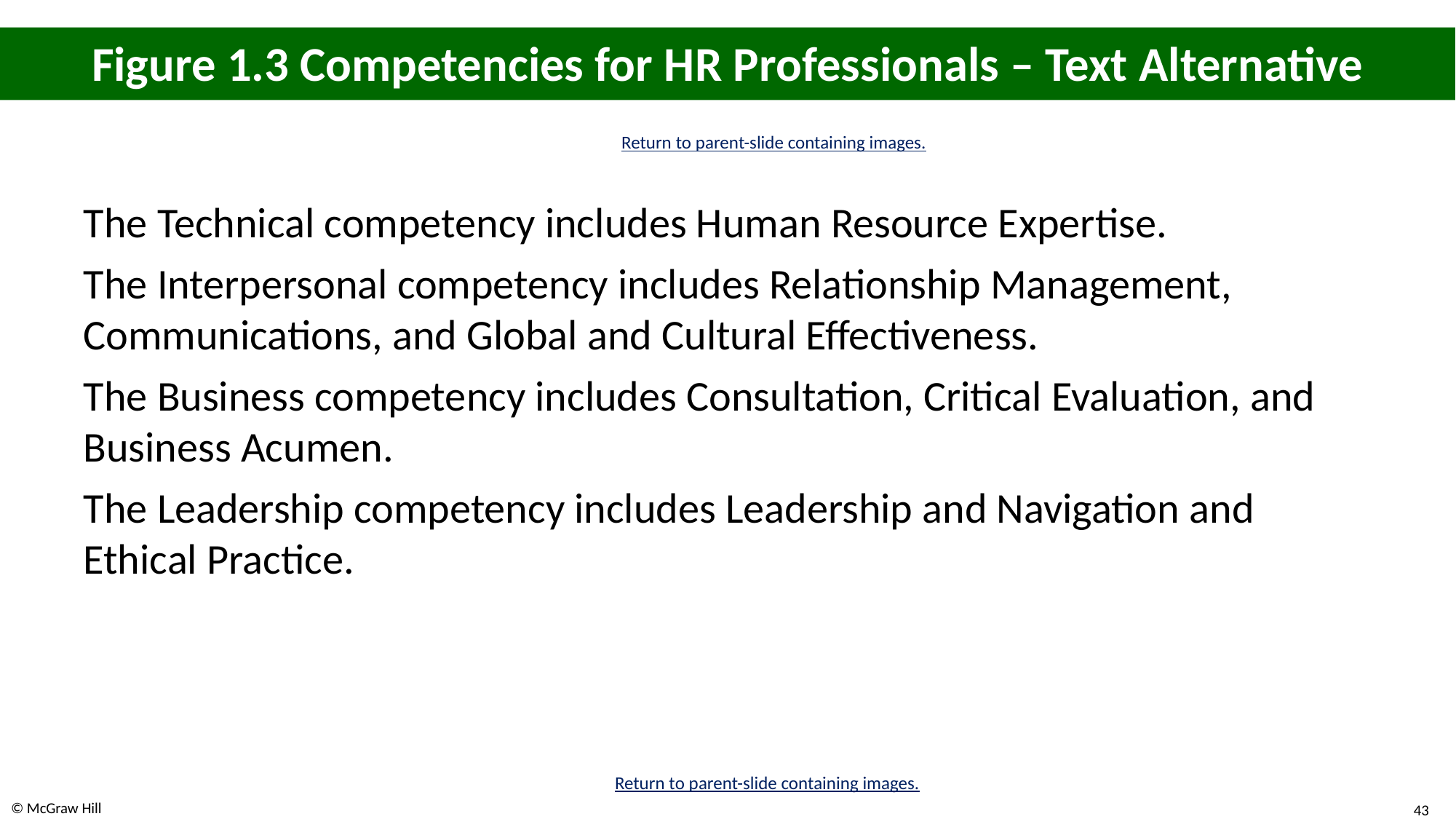

# Figure 1.3 Competencies for H R Professionals – Text Alternative
Return to parent-slide containing images.
The Technical competency includes Human Resource Expertise.
The Interpersonal competency includes Relationship Management, Communications, and Global and Cultural Effectiveness.
The Business competency includes Consultation, Critical Evaluation, and Business Acumen.
The Leadership competency includes Leadership and Navigation and Ethical Practice.
Return to parent-slide containing images.